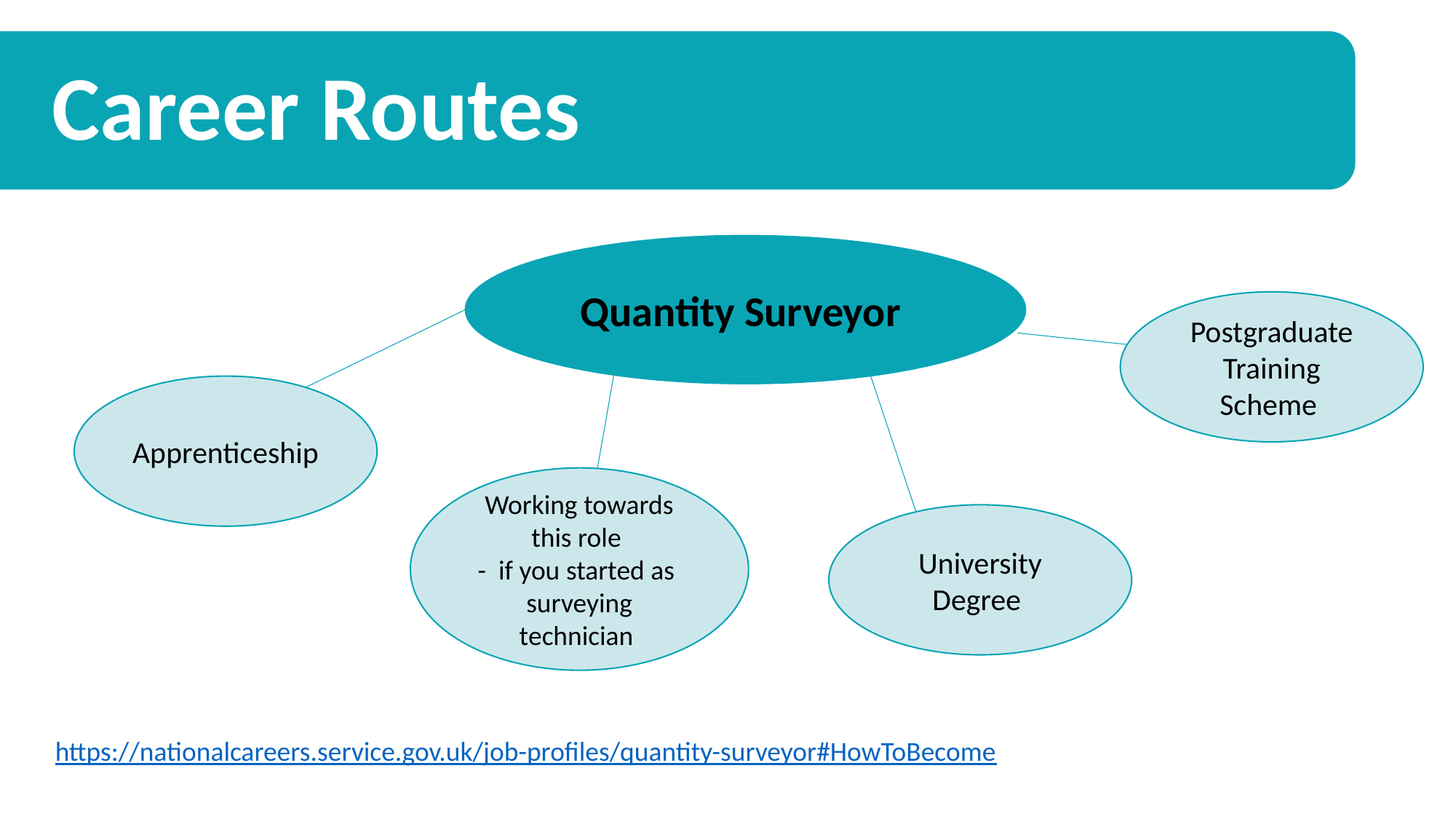

Career Routes
#
Quantity Surveyor
Postgraduate Training Scheme
Apprenticeship
Working towards this role
-  if you started as  surveying technician
University Degree
https://nationalcareers.service.gov.uk/job-profiles/quantity-surveyor#HowToBecome